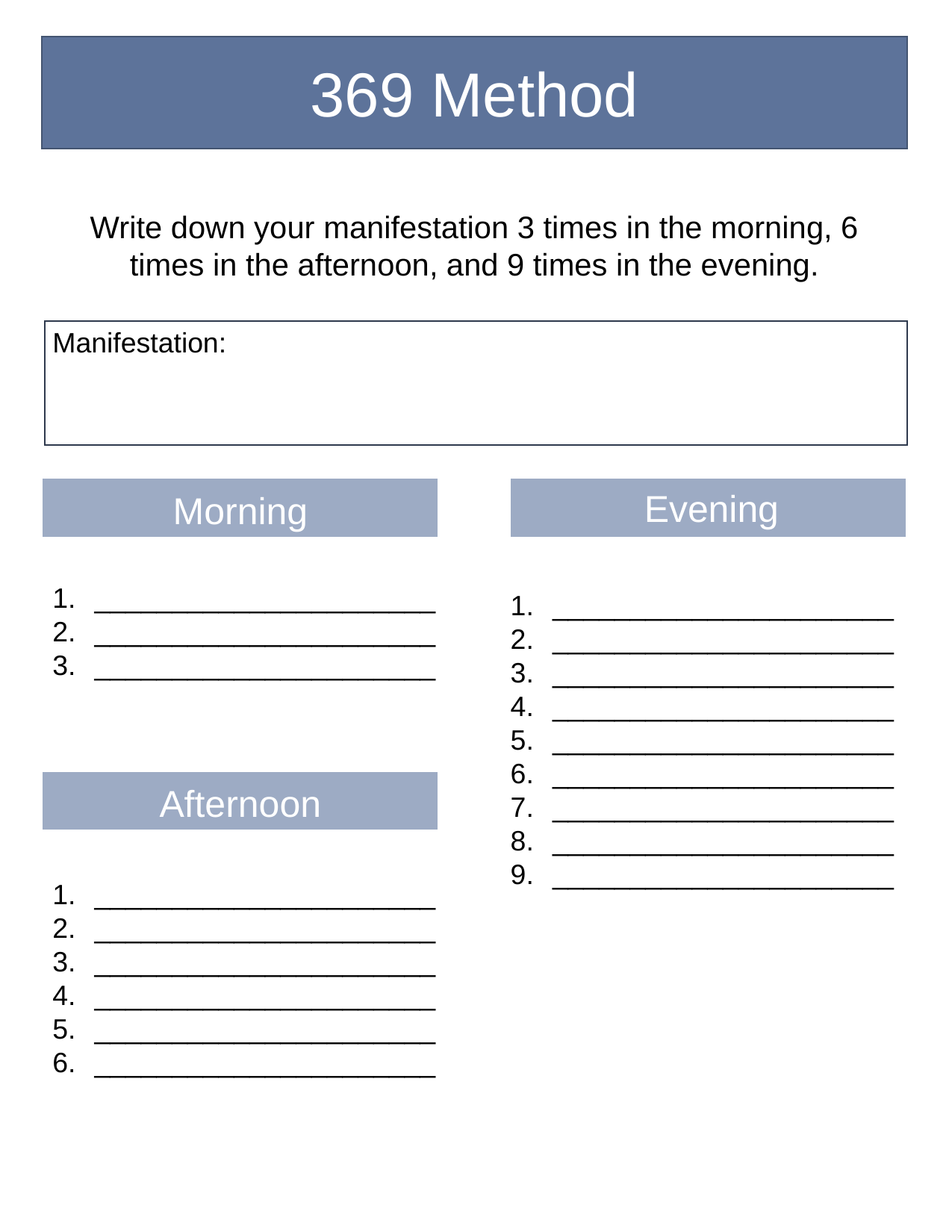

369 Method
Write down your manifestation 3 times in the morning, 6 times in the afternoon, and 9 times in the evening.
Manifestation:

Evening
Morning
______________________
______________________
______________________
______________________
______________________
______________________
______________________
______________________
______________________
______________________
______________________
______________________

Afternoon
______________________
______________________
______________________
______________________
______________________
______________________